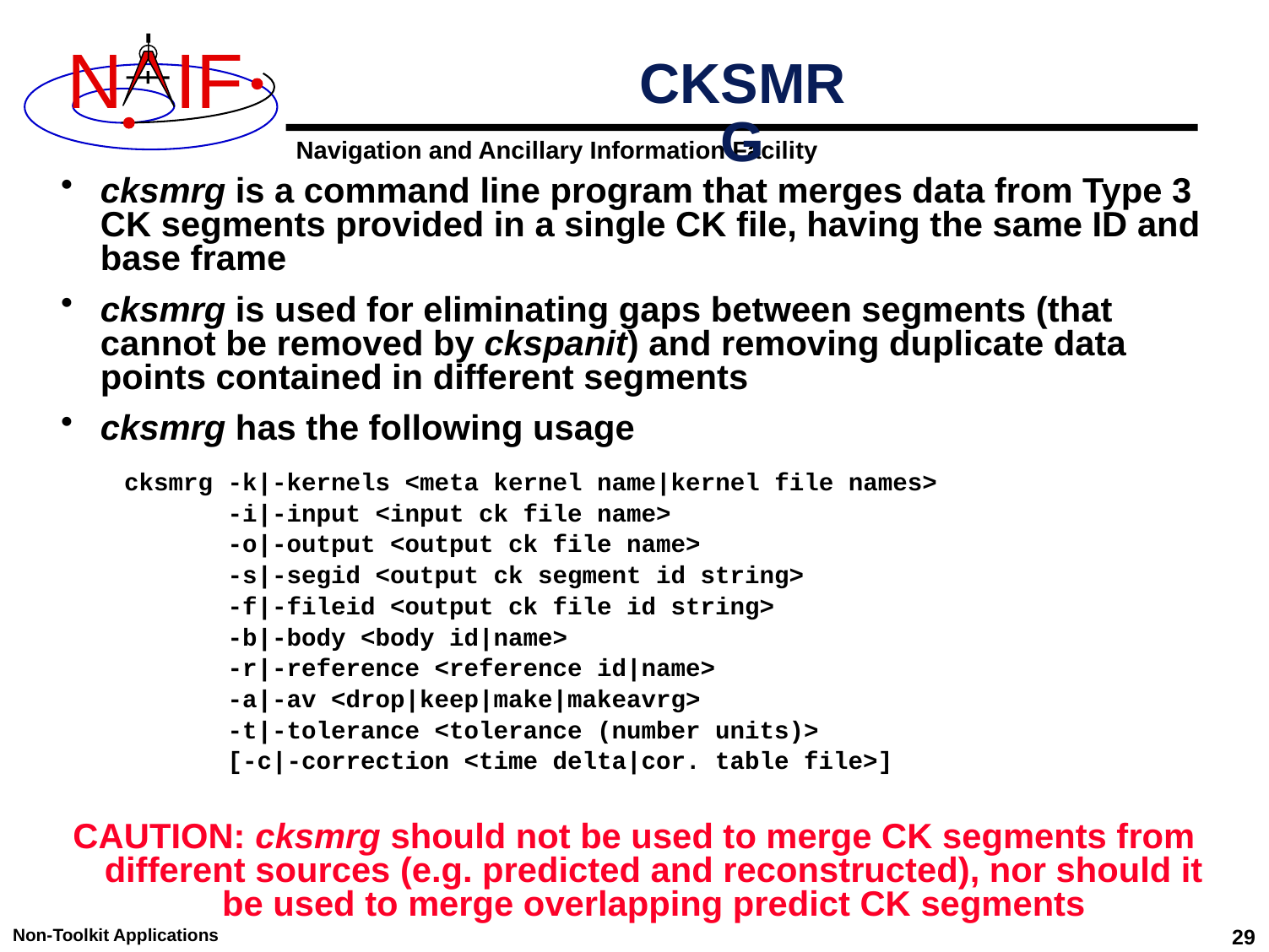

# CKSMRG
cksmrg is a command line program that merges data from Type 3 CK segments provided in a single CK file, having the same ID and base frame
cksmrg is used for eliminating gaps between segments (that cannot be removed by ckspanit) and removing duplicate data points contained in different segments
cksmrg has the following usage
cksmrg -k|-kernels <meta kernel name|kernel file names>
       -i|-input <input ck file name>
       -o|-output <output ck file name>
       -s|-segid <output ck segment id string>
       -f|-fileid <output ck file id string>
       -b|-body <body id|name>
       -r|-reference <reference id|name>
       -a|-av <drop|keep|make|makeavrg>
       -t|-tolerance <tolerance (number units)>
       [-c|-correction <time delta|cor. table file>]

CAUTION: cksmrg should not be used to merge CK segments from different sources (e.g. predicted and reconstructed), nor should it be used to merge overlapping predict CK segments
Non-Toolkit Applications
29